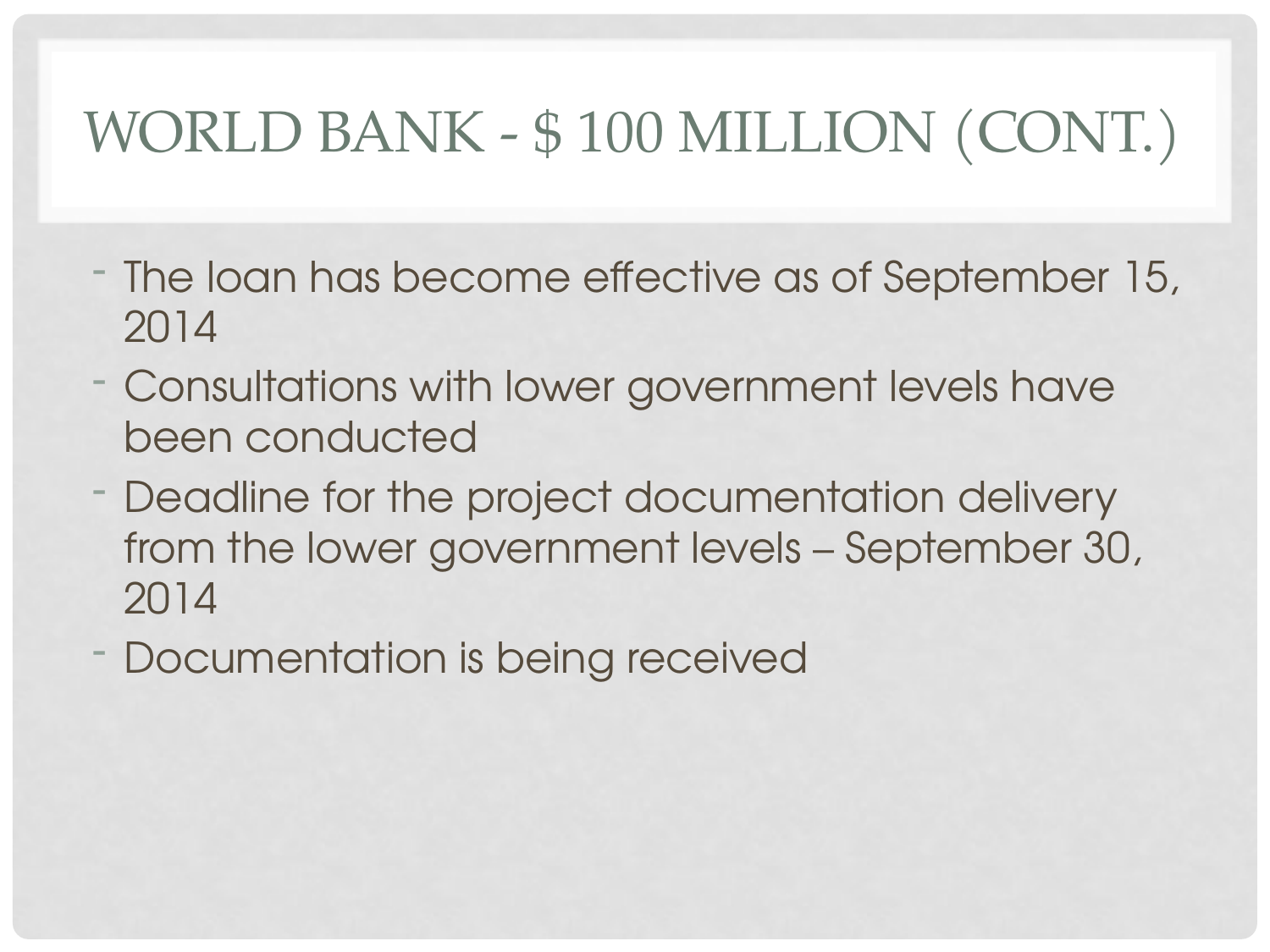

# World bank - $ 100 million (cont.)
The loan has become effective as of September 15, 2014
Consultations with lower government levels have been conducted
Deadline for the project documentation delivery from the lower government levels – September 30, 2014
Documentation is being received